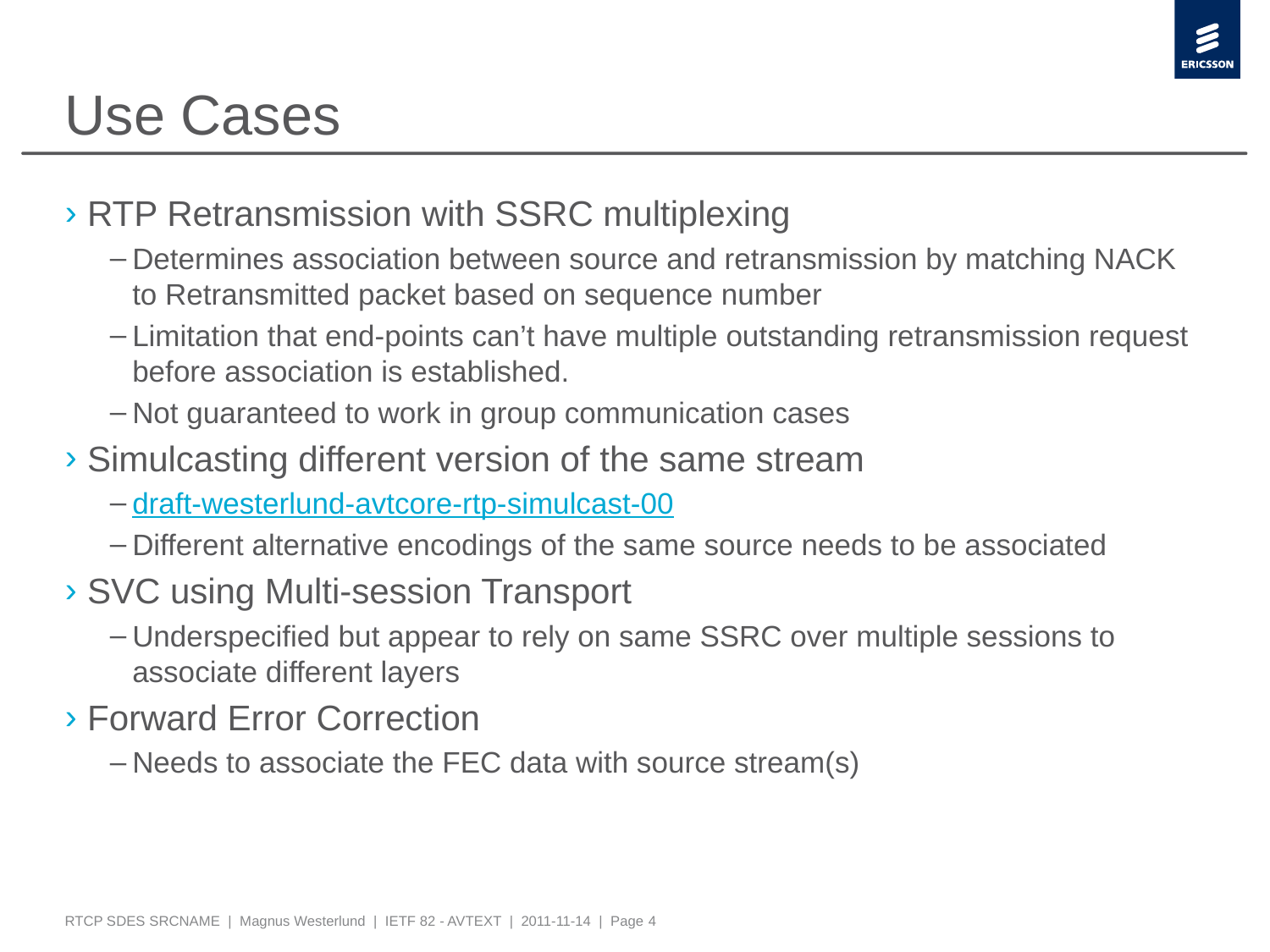

# Use Cases
RTP Retransmission with SSRC multiplexing
Determines association between source and retransmission by matching NACK to Retransmitted packet based on sequence number
Limitation that end-points can’t have multiple outstanding retransmission request before association is established.
Not guaranteed to work in group communication cases
Simulcasting different version of the same stream
draft-westerlund-avtcore-rtp-simulcast-00
Different alternative encodings of the same source needs to be associated
SVC using Multi-session Transport
Underspecified but appear to rely on same SSRC over multiple sessions to associate different layers
Forward Error Correction
Needs to associate the FEC data with source stream(s)